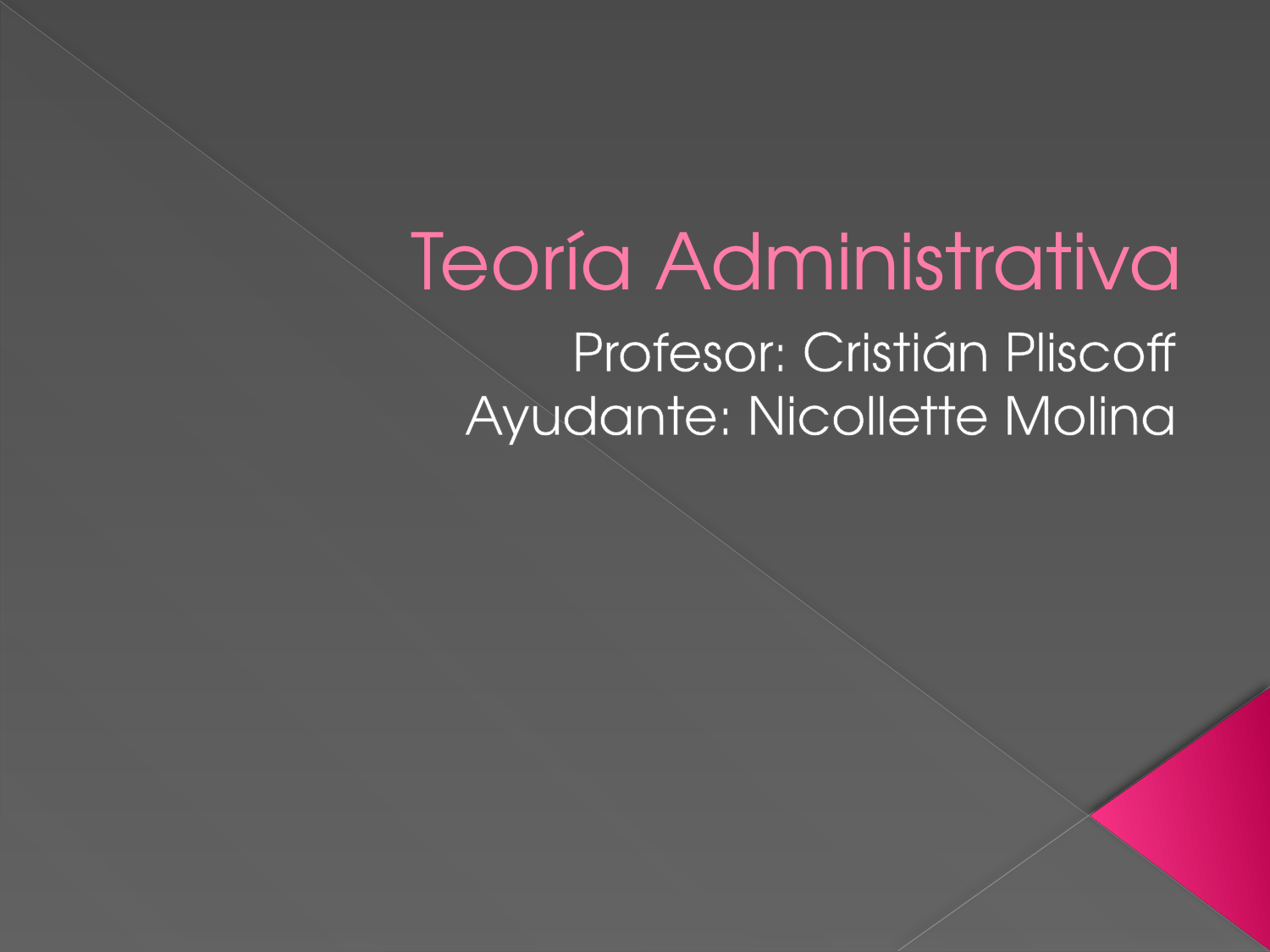

# Teoría Administrativa
Profesor: Cristián Pliscoff
Ayudante: Nicollette Molina